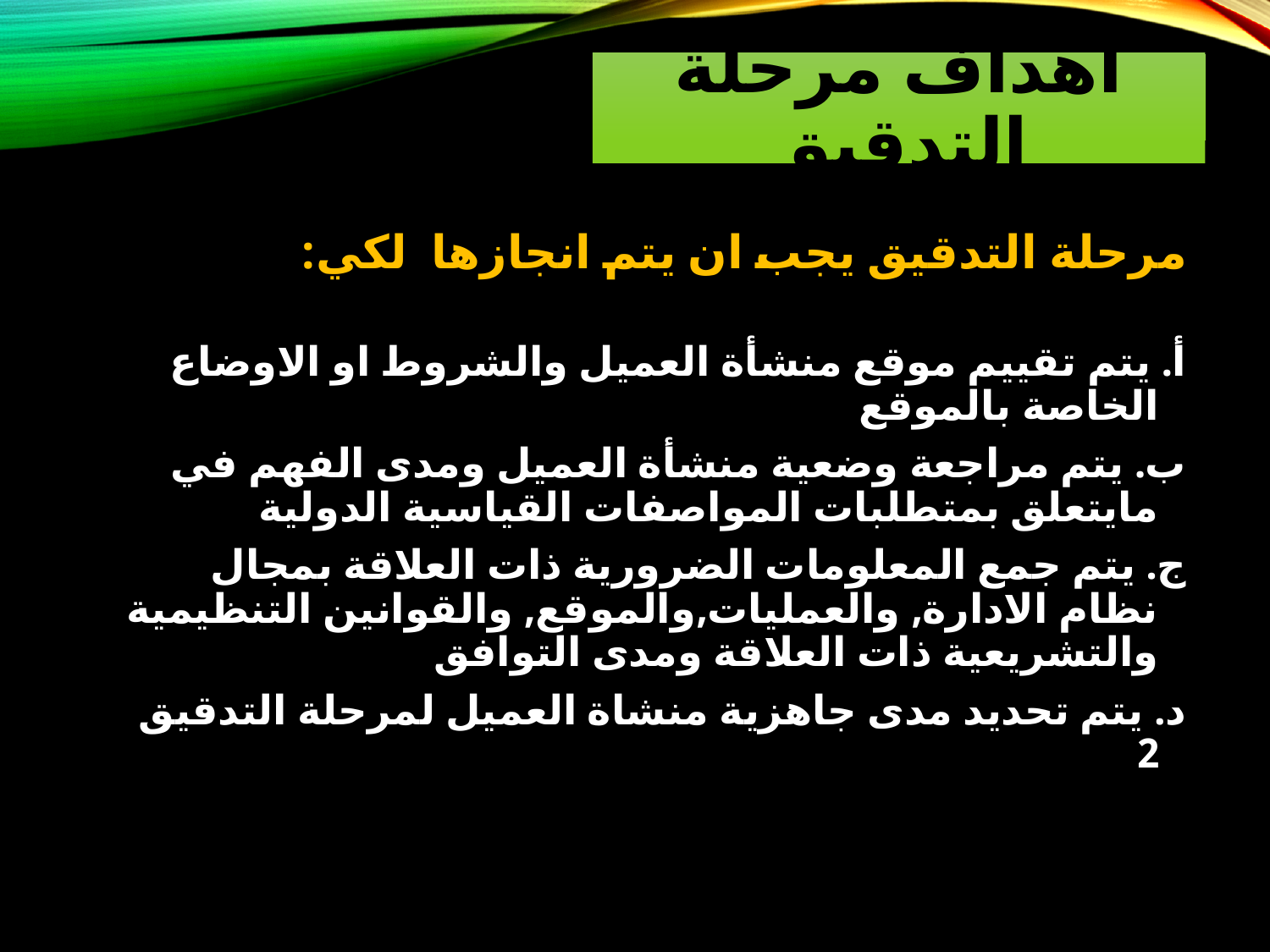

# اهداف مرحلة التدقيق
مرحلة التدقيق يجب ان يتم انجازها  لكي:

أ. يتم تقييم موقع منشأة العميل والشروط او الاوضاع الخاصة بالموقع
ب. يتم مراجعة وضعية منشأة العميل ومدى الفهم في مايتعلق بمتطلبات المواصفات القياسية الدولية
ج. يتم جمع المعلومات الضرورية ذات العلاقة بمجال نظام الادارة, والعمليات,والموقع, والقوانين التنظيمية والتشريعية ذات العلاقة ومدى التوافق
د. يتم تحديد مدى جاهزية منشاة العميل لمرحلة التدقيق 2